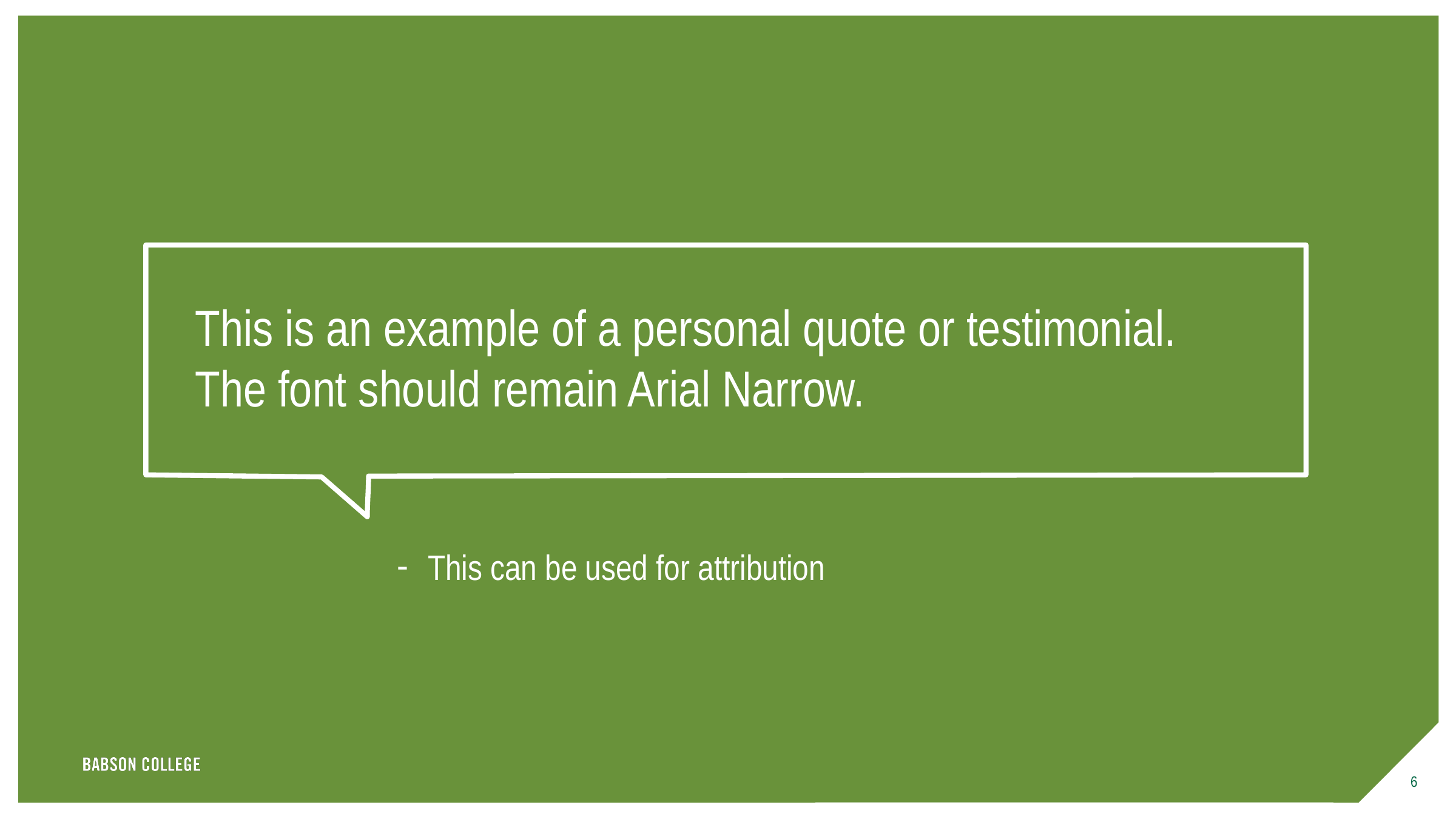

This is an example of a personal quote or testimonial.
The font should remain Arial Narrow.
This can be used for attribution
6